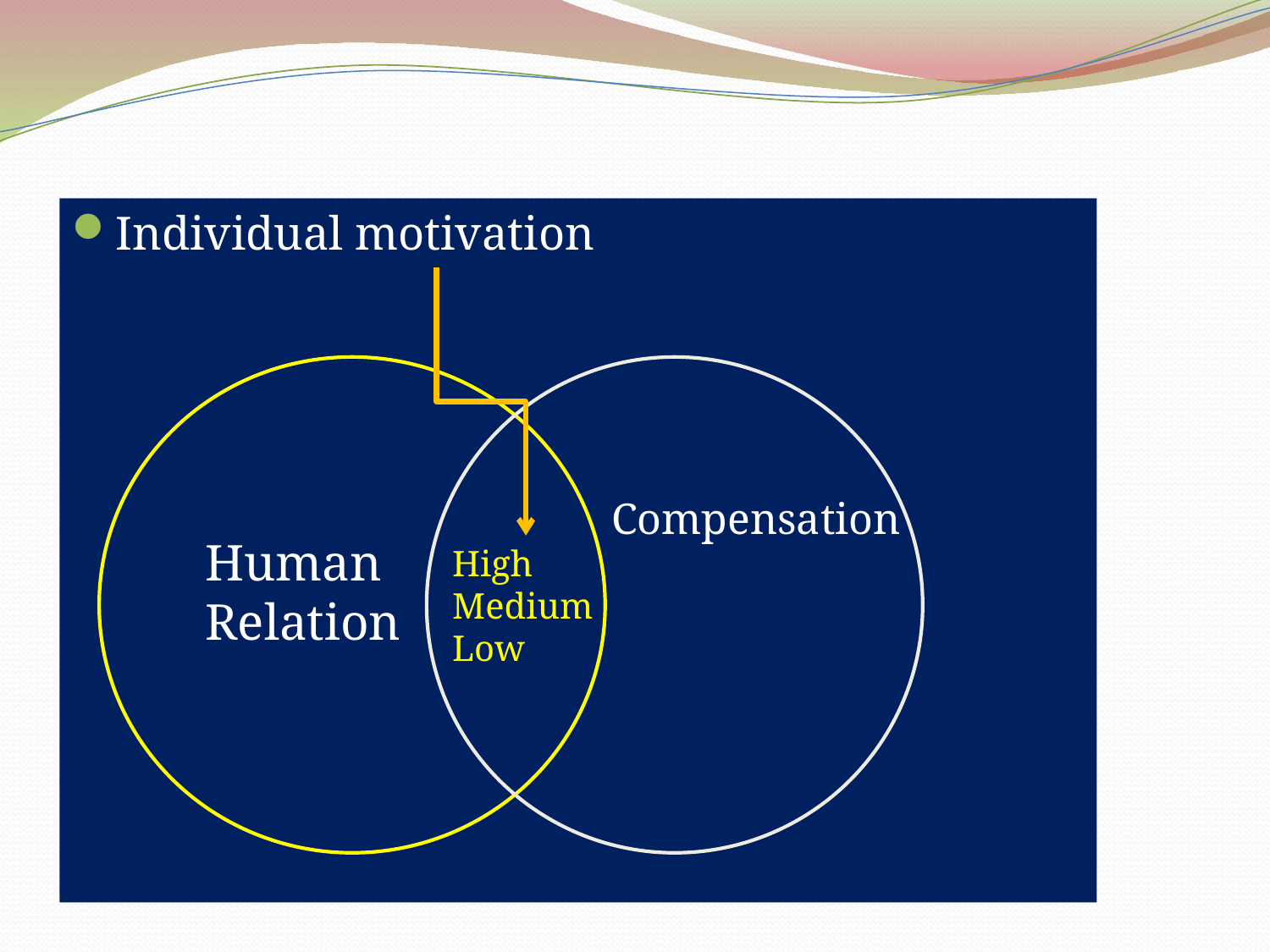

# APPROACH TO MANAGING PERFORMANCE
Individual motivation

Compensation
Human
Relation
High
Medium
Low